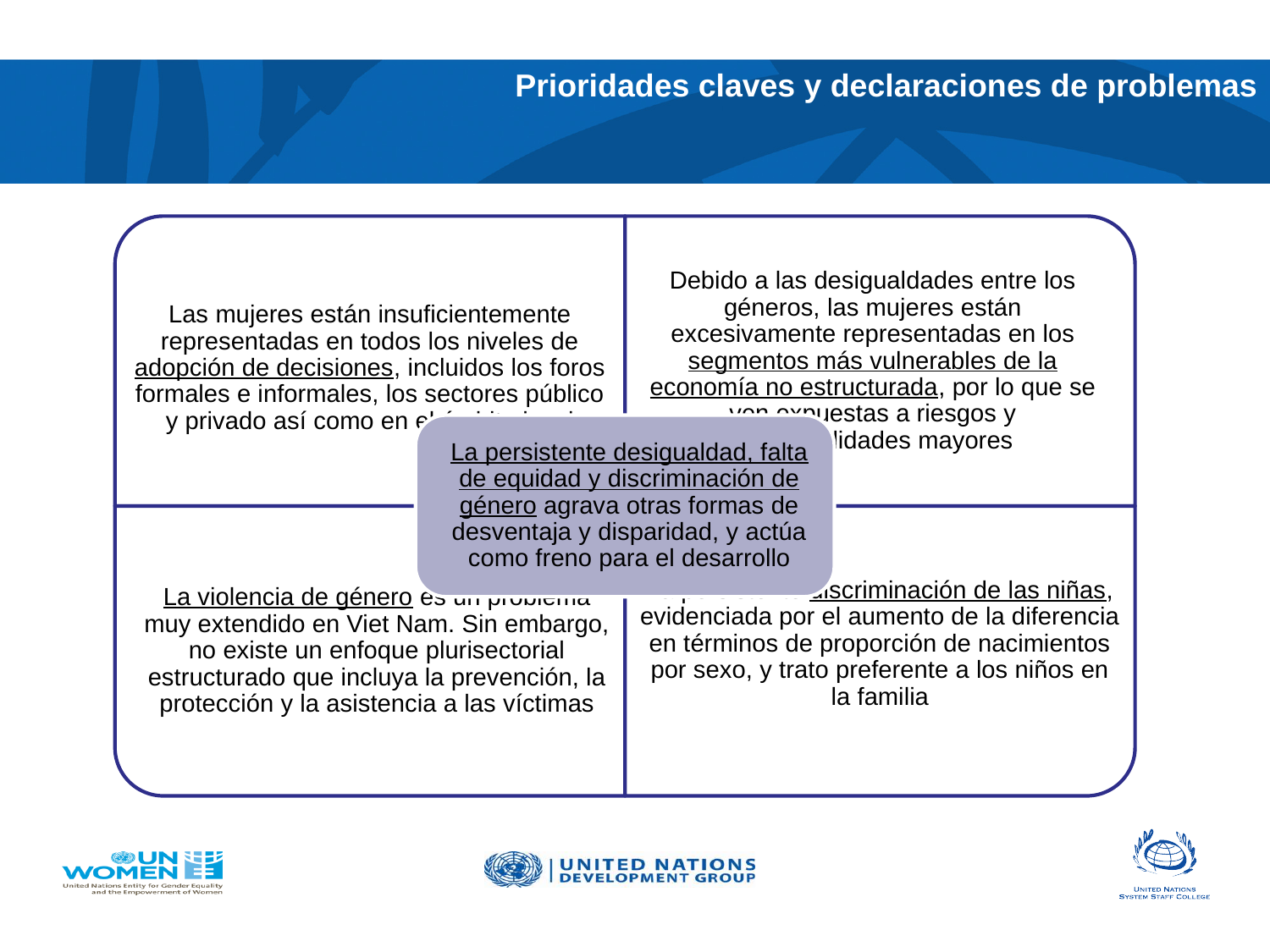

# Prioridades claves y declaraciones de problemas
Las mujeres están insuficientemente representadas en todos los niveles de adopción de decisiones, incluidos los foros formales e informales, los sectores público y privado así como en el ámbito local
Debido a las desigualdades entre los géneros, las mujeres están excesivamente representadas en los segmentos más vulnerables de la economía no estructurada, por lo que se ven expuestas a riesgos y vulnerabilidades mayores
La violencia de género es un problema muy extendido en Viet Nam. Sin embargo, no existe un enfoque plurisectorial estructurado que incluya la prevención, la protección y la asistencia a las víctimas
La persistente discriminación de las niñas, evidenciada por el aumento de la diferencia en términos de proporción de nacimientos por sexo, y trato preferente a los niños en la familia
La persistente desigualdad, falta de equidad y discriminación de género agrava otras formas de desventaja y disparidad, y actúa como freno para el desarrollo